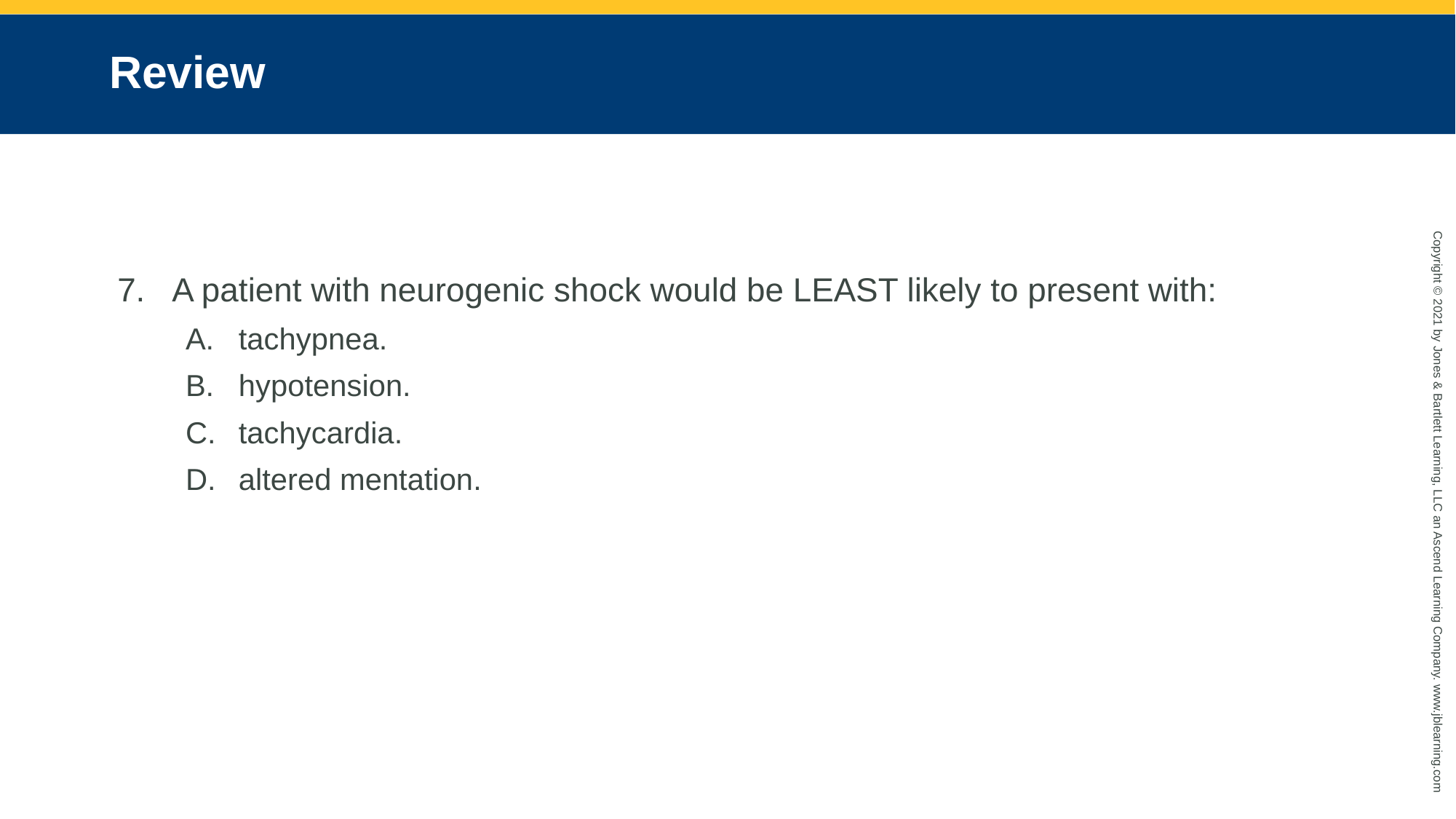

# Review
A patient with neurogenic shock would be LEAST likely to present with:
tachypnea.
hypotension.
tachycardia.
altered mentation.